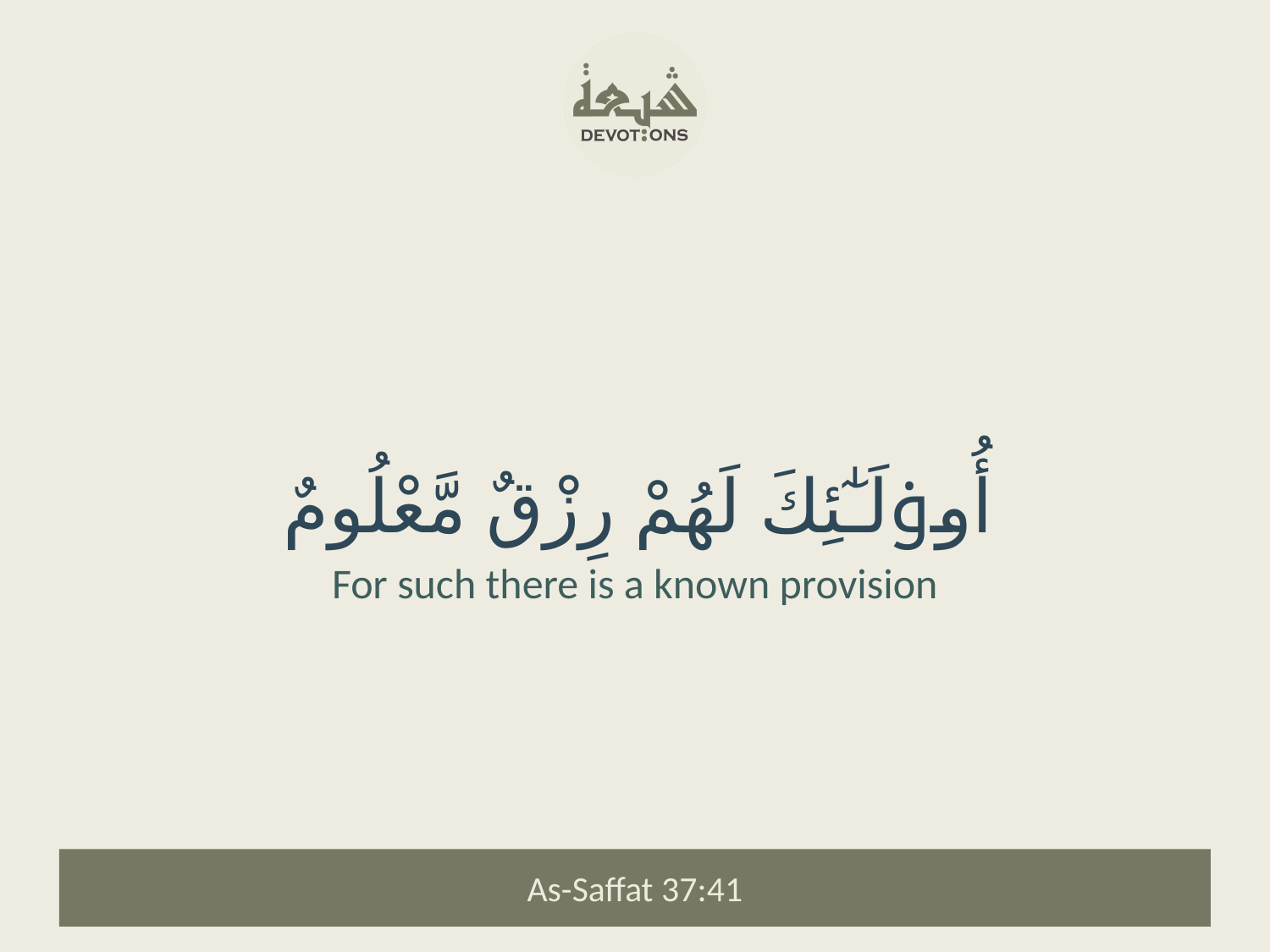

أُو۟لَـٰٓئِكَ لَهُمْ رِزْقٌ مَّعْلُومٌ
For such there is a known provision
As-Saffat 37:41